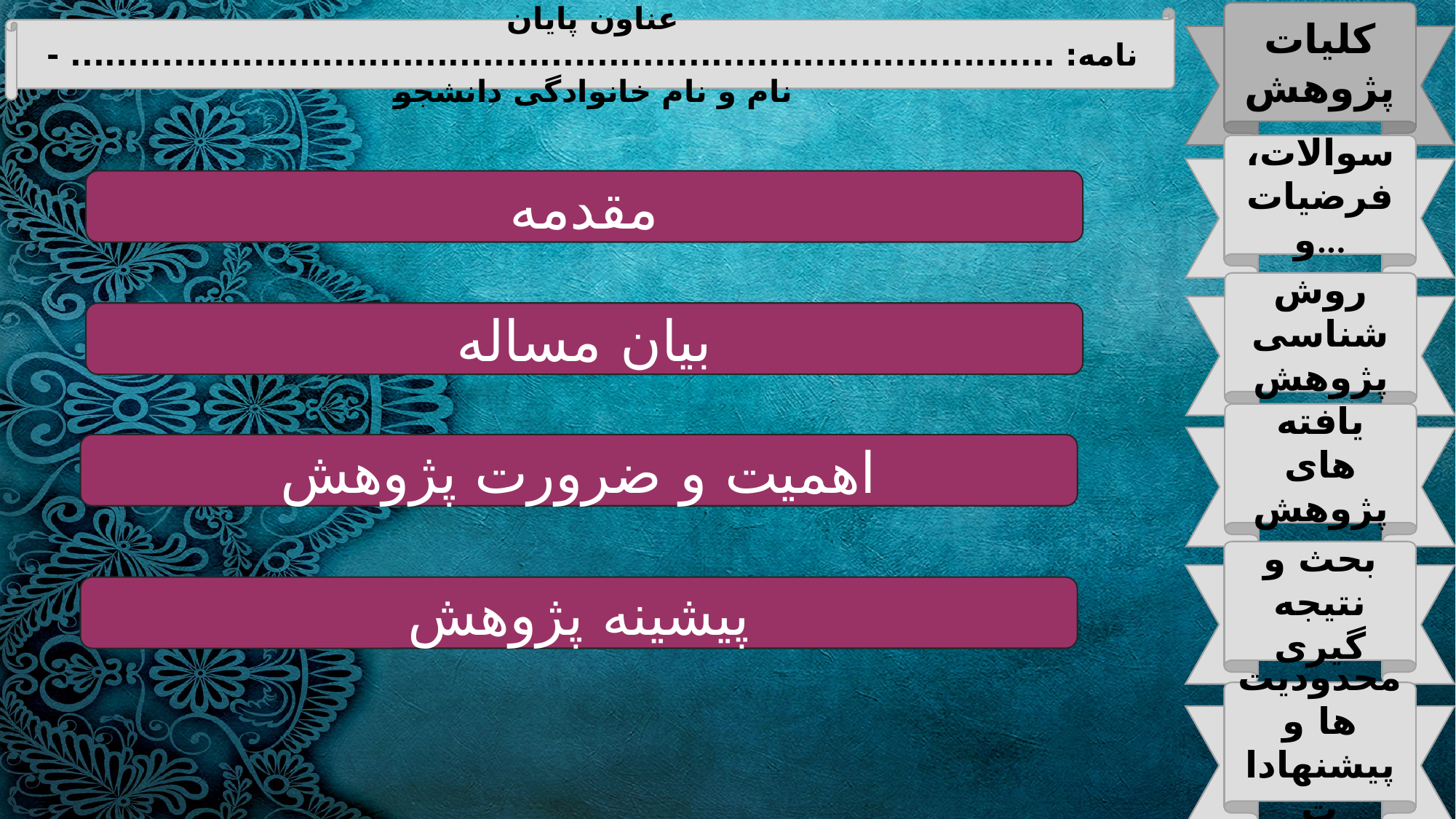

کلیات پژوهش
عناون پایان نامه: ...................................................................................... - نام و نام خانوادگی دانشجو
سوالات، فرضیات و...
مقدمه
روش شناسی پژوهش
بیان مساله
یافته های پژوهش
اهمیت و ضرورت پژوهش
بحث و نتیجه گیری
پیشینه پژوهش
محدودیت ها و پیشنهادات